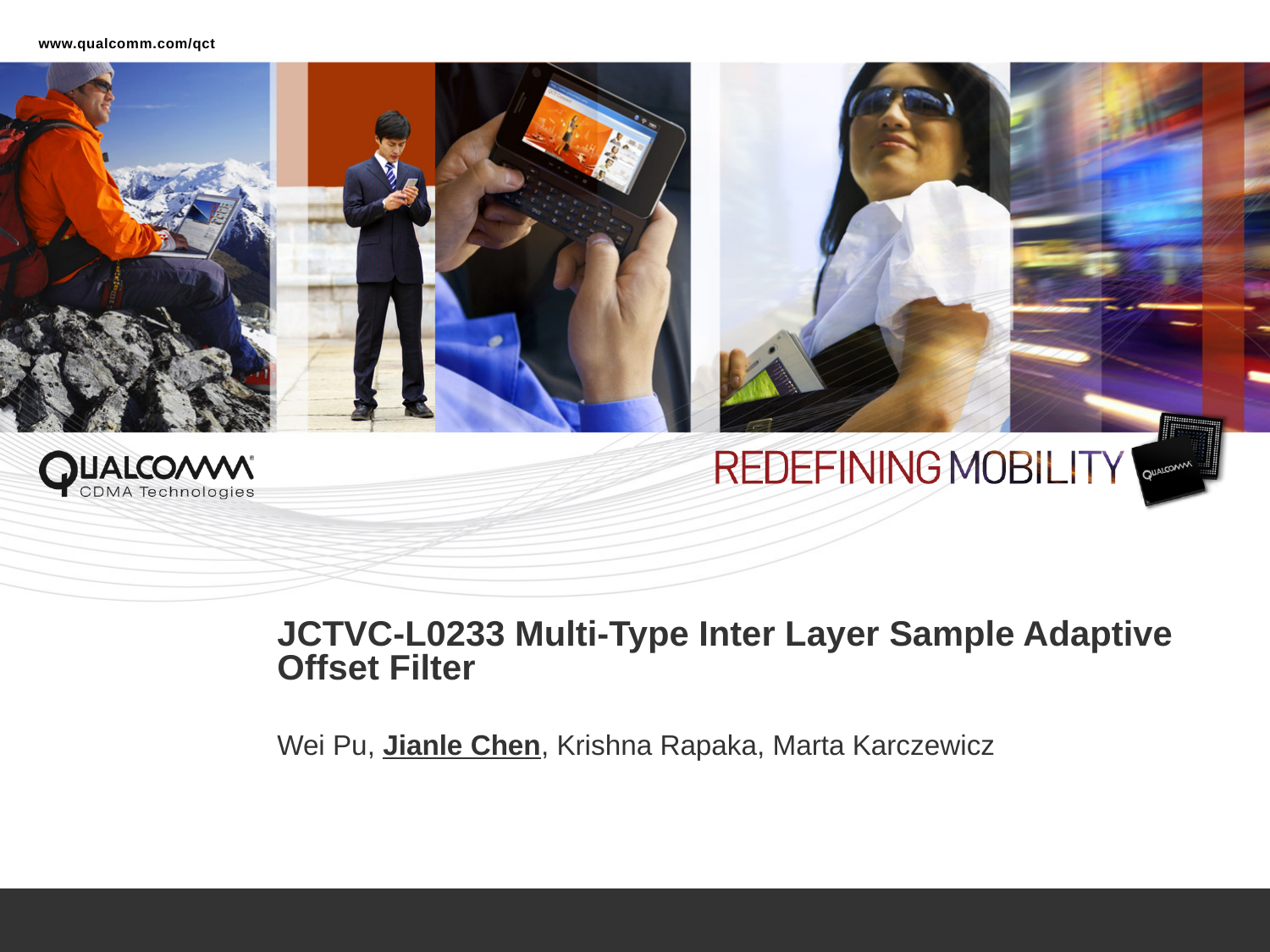

# JCTVC-L0233 Multi-Type Inter Layer Sample Adaptive Offset Filter Wei Pu, Jianle Chen, Krishna Rapaka, Marta Karczewicz